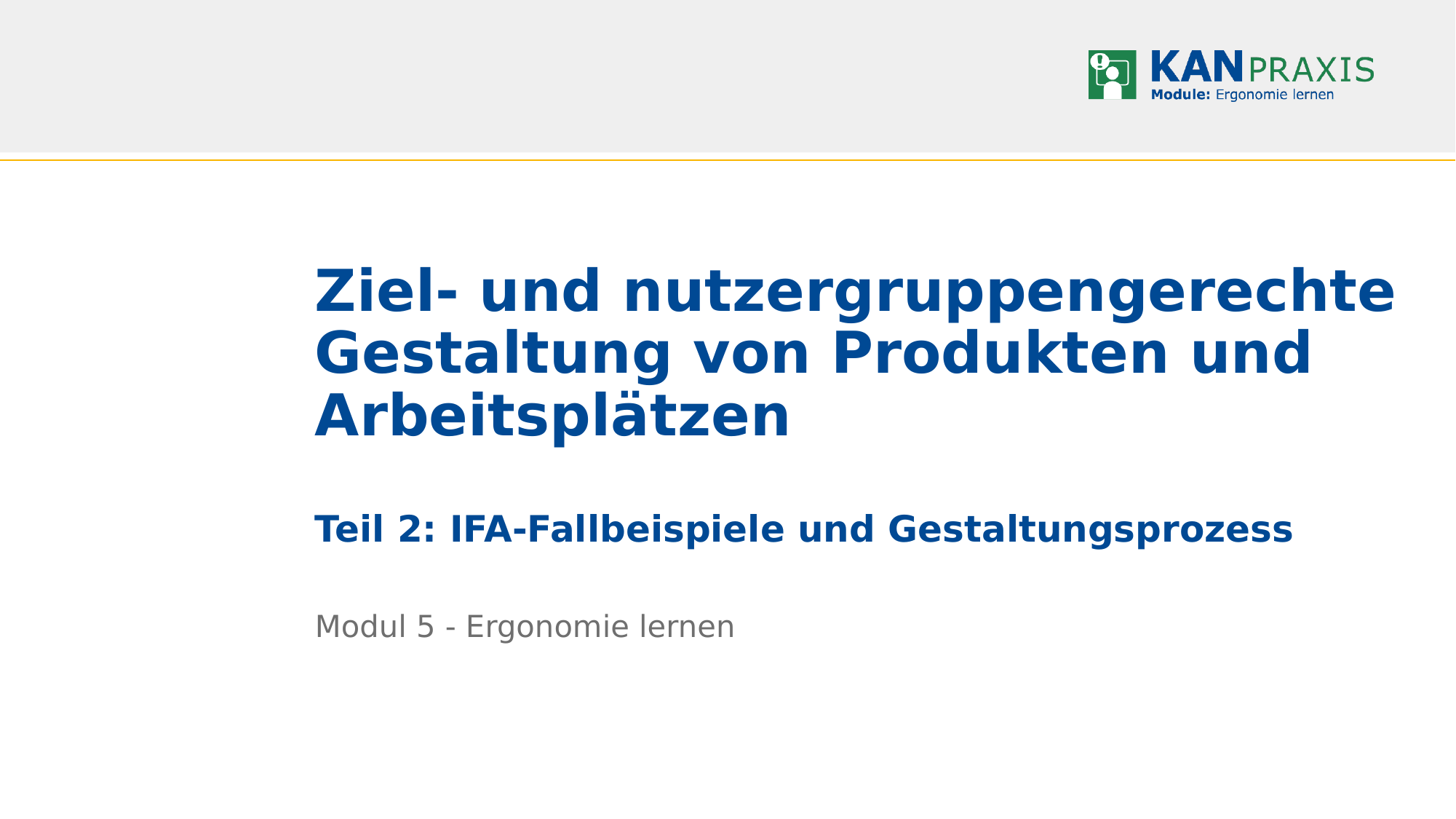

# Ziel- und nutzergruppengerechte Gestaltung von Produkten und Arbeitsplätzen Teil 2: IFA-Fallbeispiele und Gestaltungsprozess
Modul 5 - Ergonomie lernen
Modul 5 - Ergonomie lernen - Teil 2
13.10.2023
Seite 1